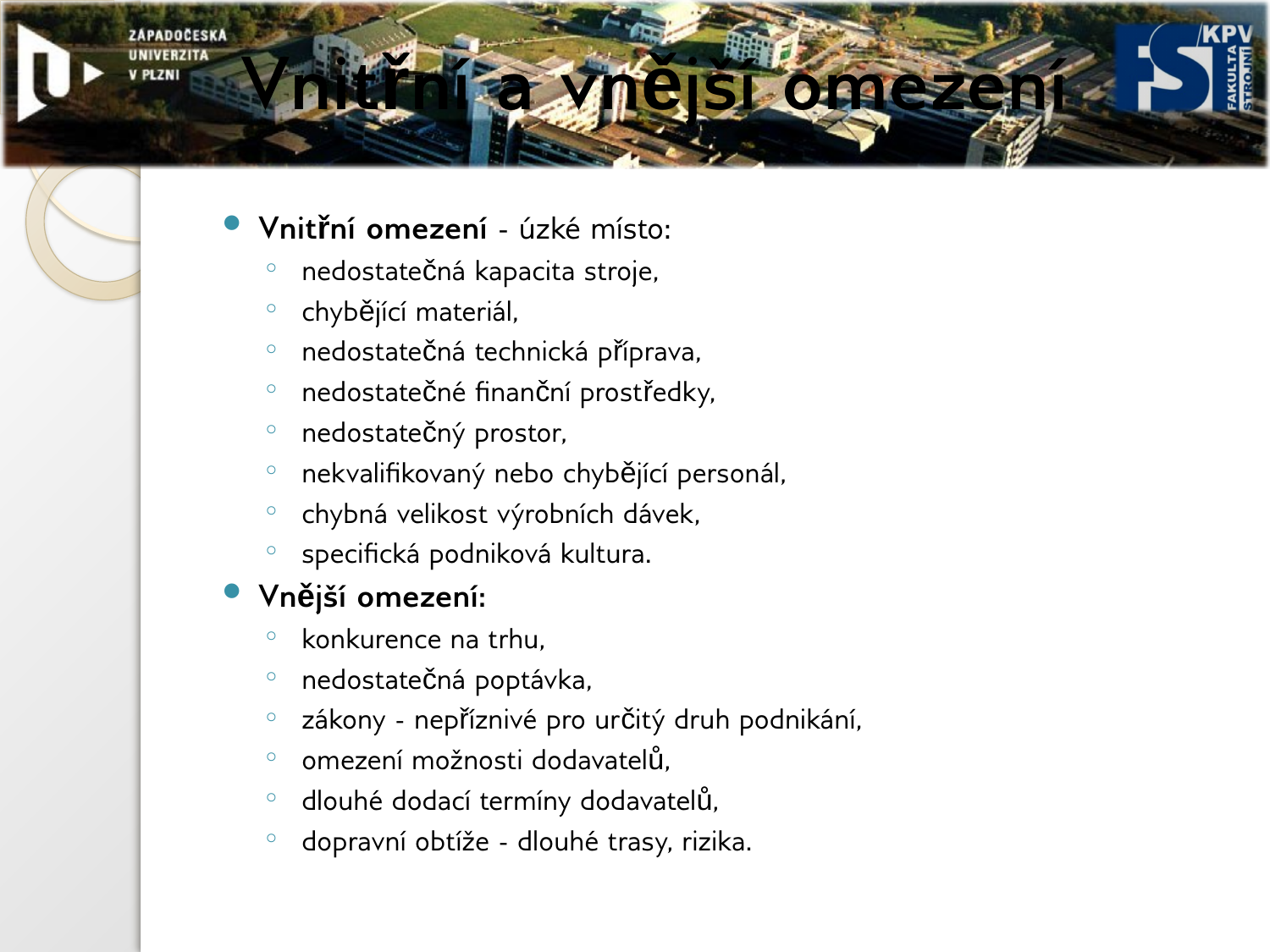

# Vnitřní a vnější omezení
Vnitřní omezení - úzké místo:
 nedostatečná kapacita stroje,
 chybějící materiál,
 nedostatečná technická příprava,
 nedostatečné finanční prostředky,
 nedostatečný prostor,
 nekvalifikovaný nebo chybějící personál,
 chybná velikost výrobních dávek,
 specifická podniková kultura.
Vnější omezení:
 konkurence na trhu,
 nedostatečná poptávka,
 zákony - nepříznivé pro určitý druh podnikání,
 omezení možnosti dodavatelů,
 dlouhé dodací termíny dodavatelů,
 dopravní obtíže - dlouhé trasy, rizika.